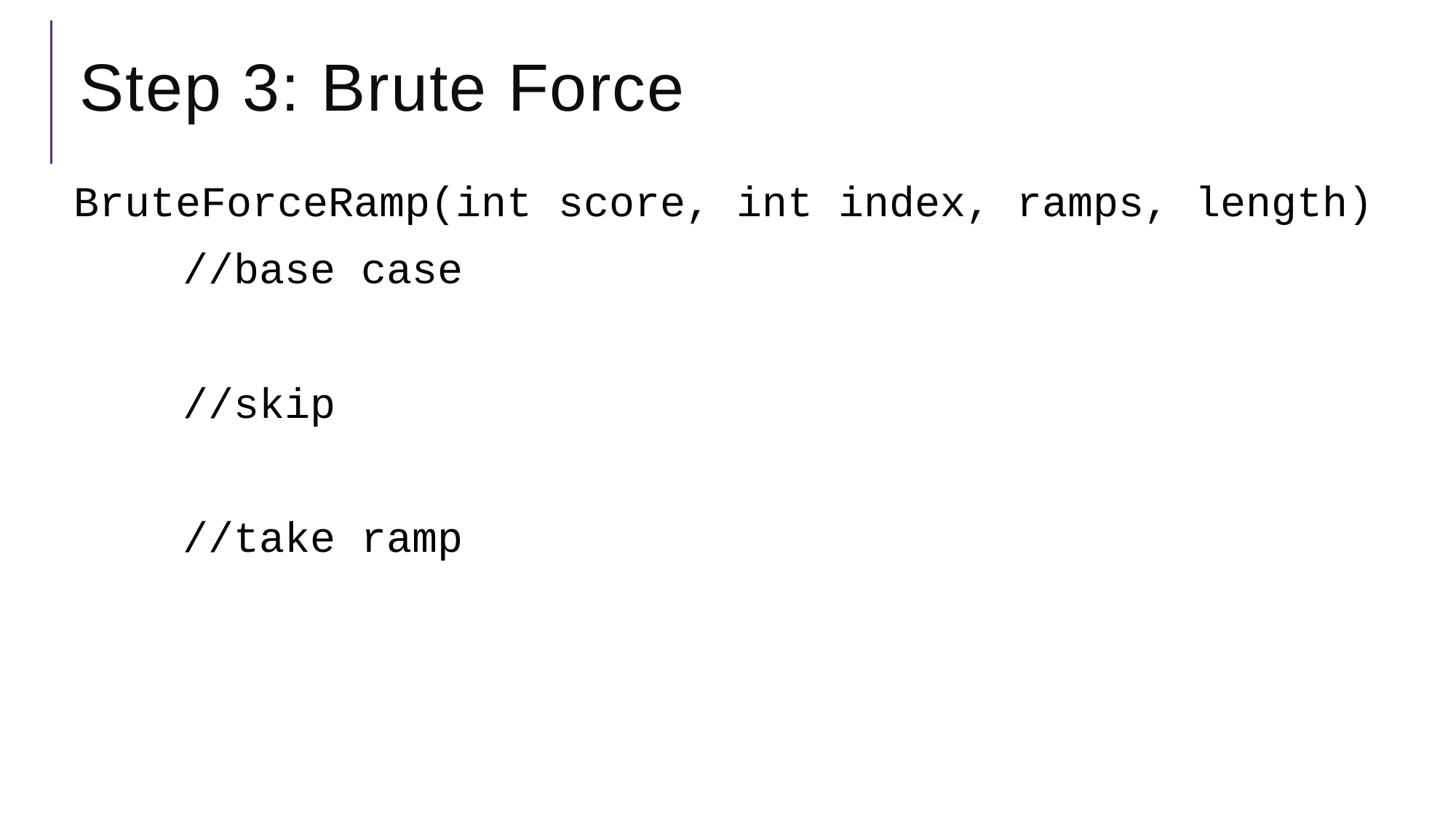

# Step 3: Brute Force
BruteForceRamp(int score, int index, ramps, length)
	//base case

	//skip

	//take ramp